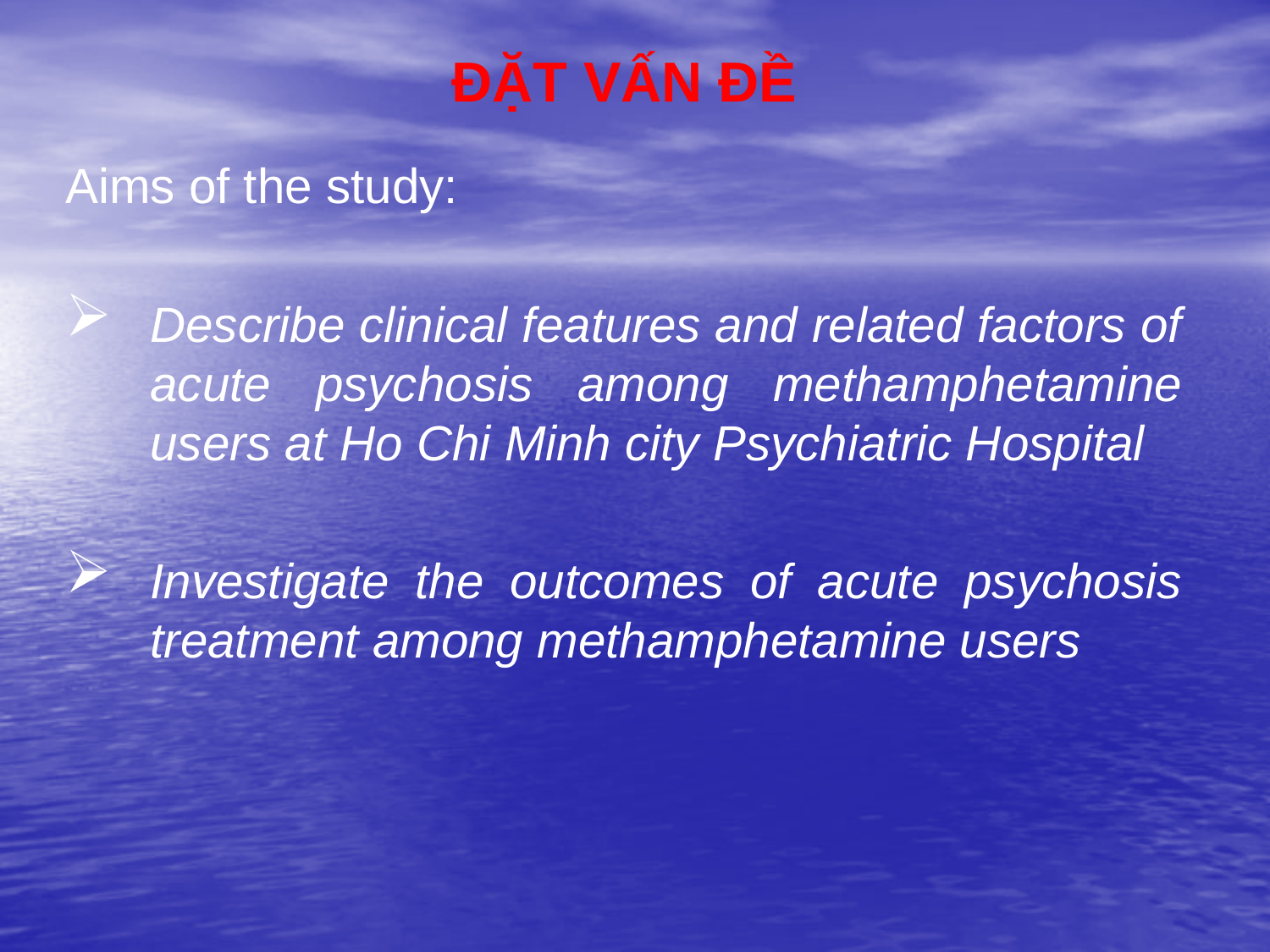

# ĐẶT VẤN ĐỀ
Aims of the study:

Describe clinical features and related factors of acute psychosis among methamphetamine users at Ho Chi Minh city Psychiatric Hospital

Investigate the outcomes of acute psychosis treatment among methamphetamine users